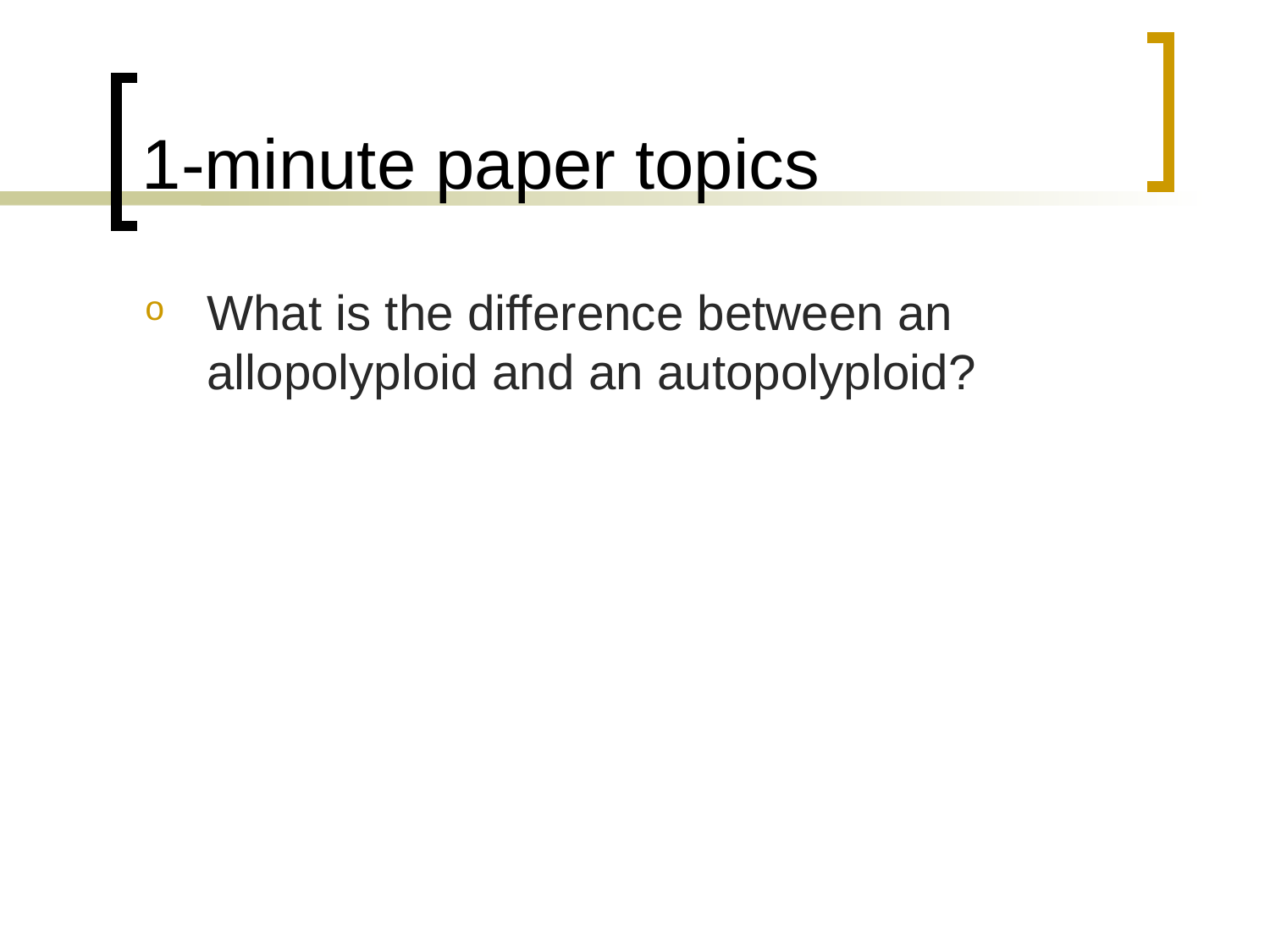

# 1-minute paper topics
What is the difference between an allopolyploid and an autopolyploid?